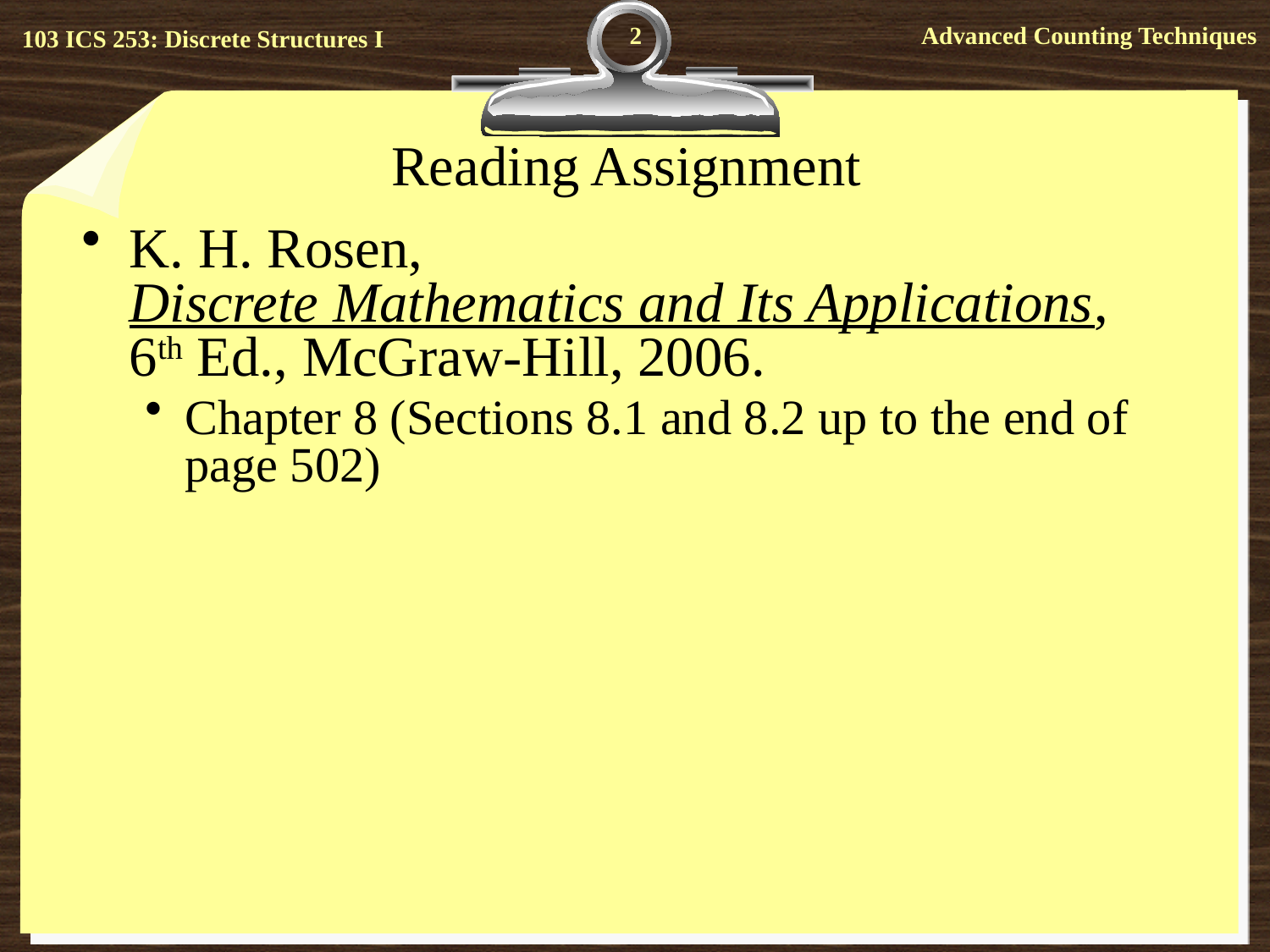

2
# Reading Assignment
K. H. Rosen, Discrete Mathematics and Its Applications, 6th Ed., McGraw-Hill, 2006.
Chapter 8 (Sections 8.1 and 8.2 up to the end of page 502)